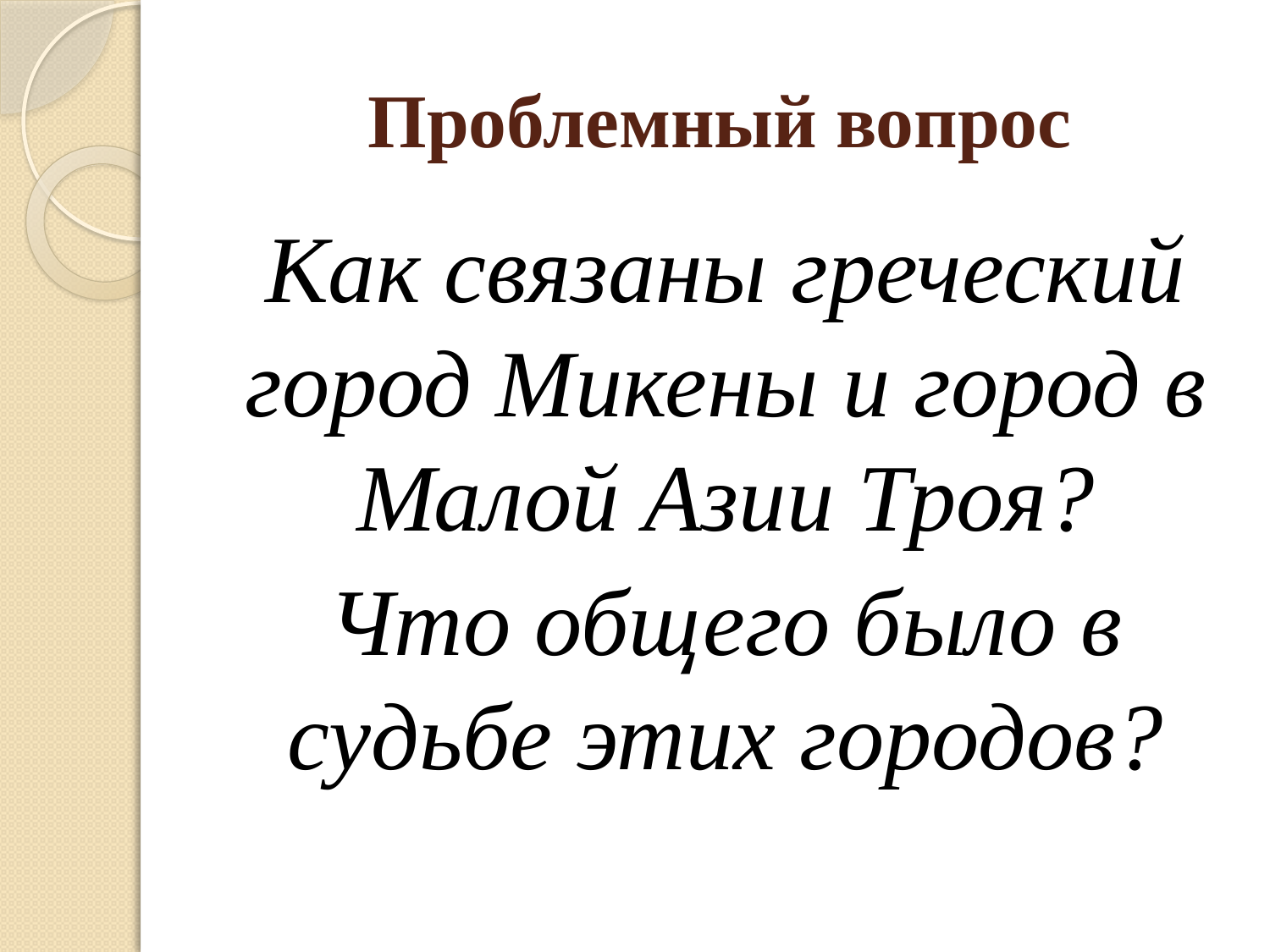

# Проблемный вопрос
Как связаны греческий город Микены и город в Малой Азии Троя?
Что общего было в судьбе этих городов?